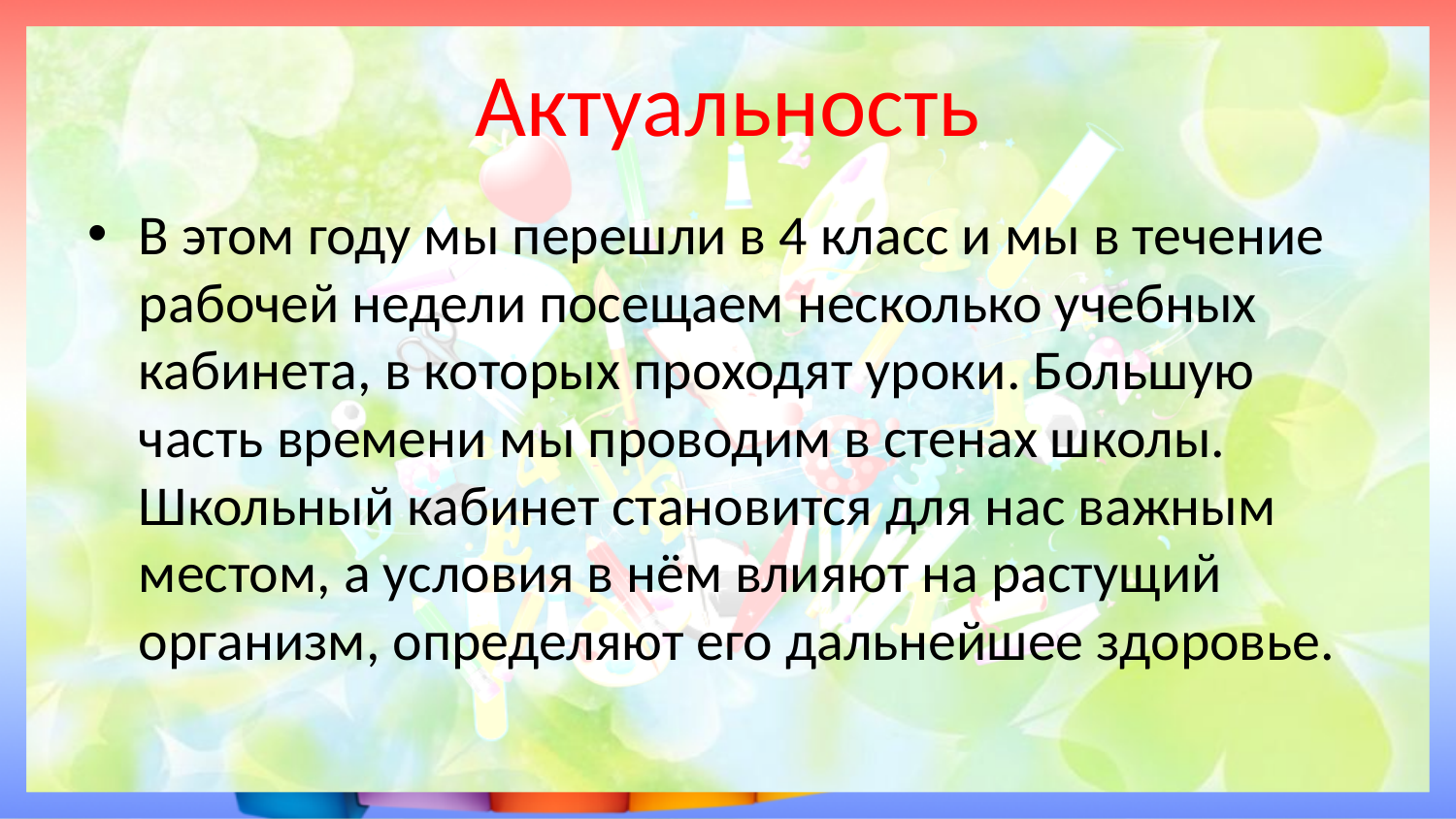

# Актуальность
В этом году мы перешли в 4 класс и мы в течение рабочей недели посещаем несколько учебных кабинета, в которых проходят уроки. Большую часть времени мы проводим в стенах школы. Школьный кабинет становится для нас важным местом, а условия в нём влияют на растущий организм, определяют его дальнейшее здоровье.